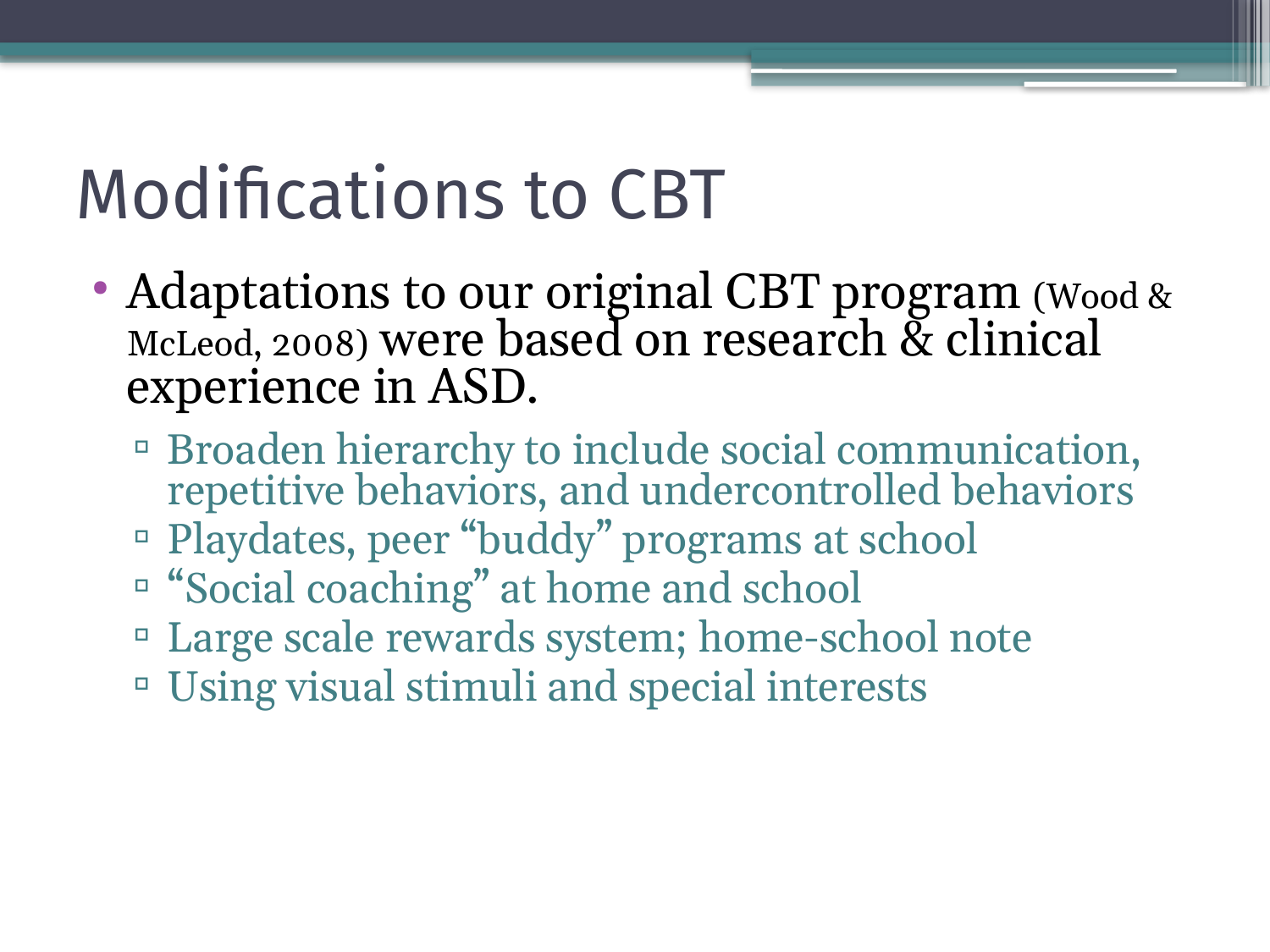

# Modifications to CBT
Adaptations to our original CBT program (Wood & McLeod, 2008) were based on research & clinical experience in ASD.
Broaden hierarchy to include social communication, repetitive behaviors, and undercontrolled behaviors
Playdates, peer “buddy” programs at school
“Social coaching” at home and school
Large scale rewards system; home-school note
Using visual stimuli and special interests